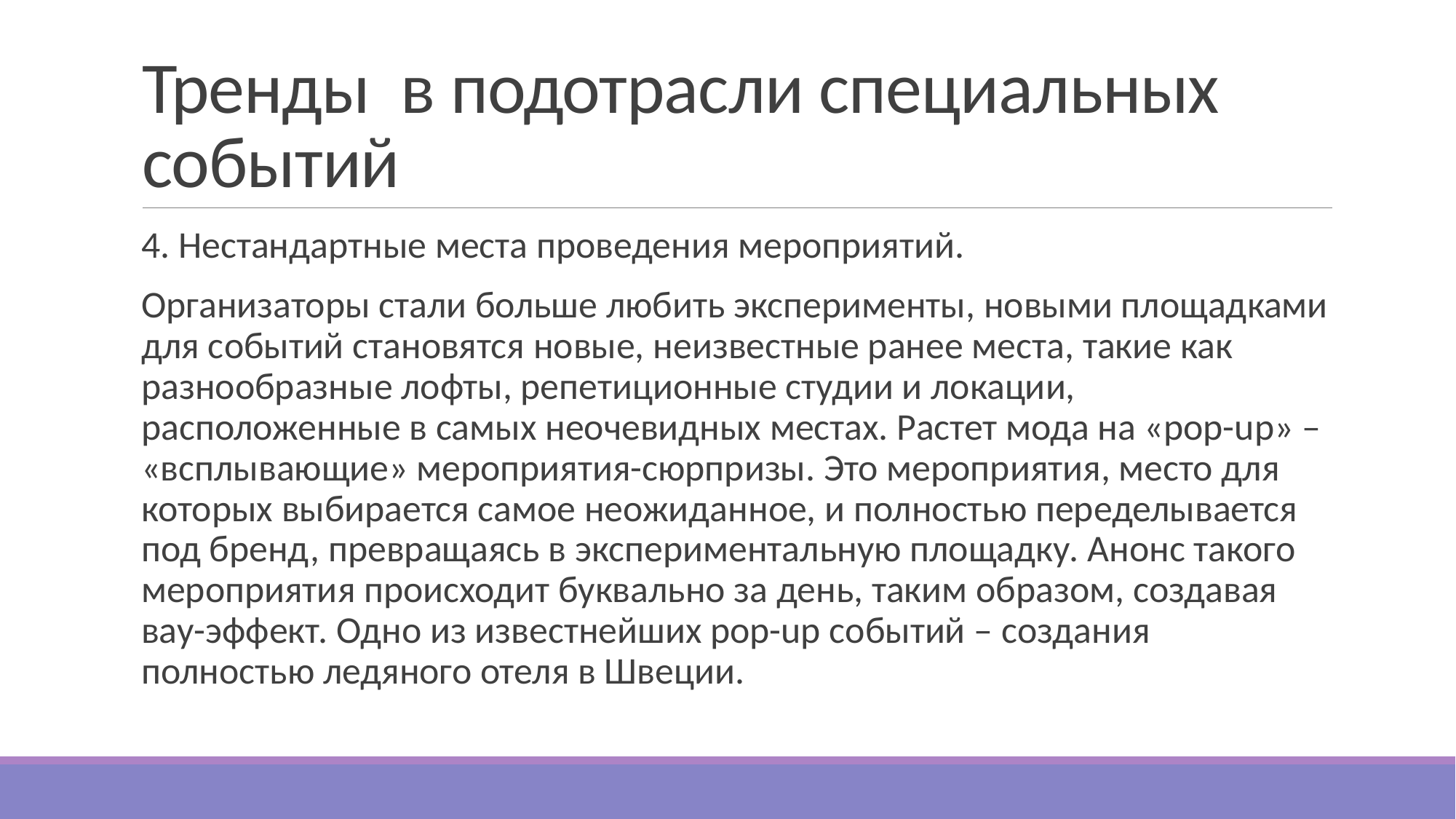

# Тренды  в подотрасли специальных событий
4. Нестандартные места проведения мероприятий.
Организаторы стали больше любить эксперименты, новыми площадками для событий становятся новые, неизвестные ранее места, такие как разнообразные лофты, репетиционные студии и локации, расположенные в самых неочевидных местах. Растет мода на «pop-up» – «всплывающие» мероприятия-сюрпризы. Это мероприятия, место для которых выбирается самое неожиданное, и полностью переделывается под бренд, превращаясь в экспериментальную площадку. Анонс такого мероприятия происходит буквально за день, таким образом, создавая вау-эффект. Одно из известнейших pop-up событий – создания полностью ледяного отеля в Швеции.